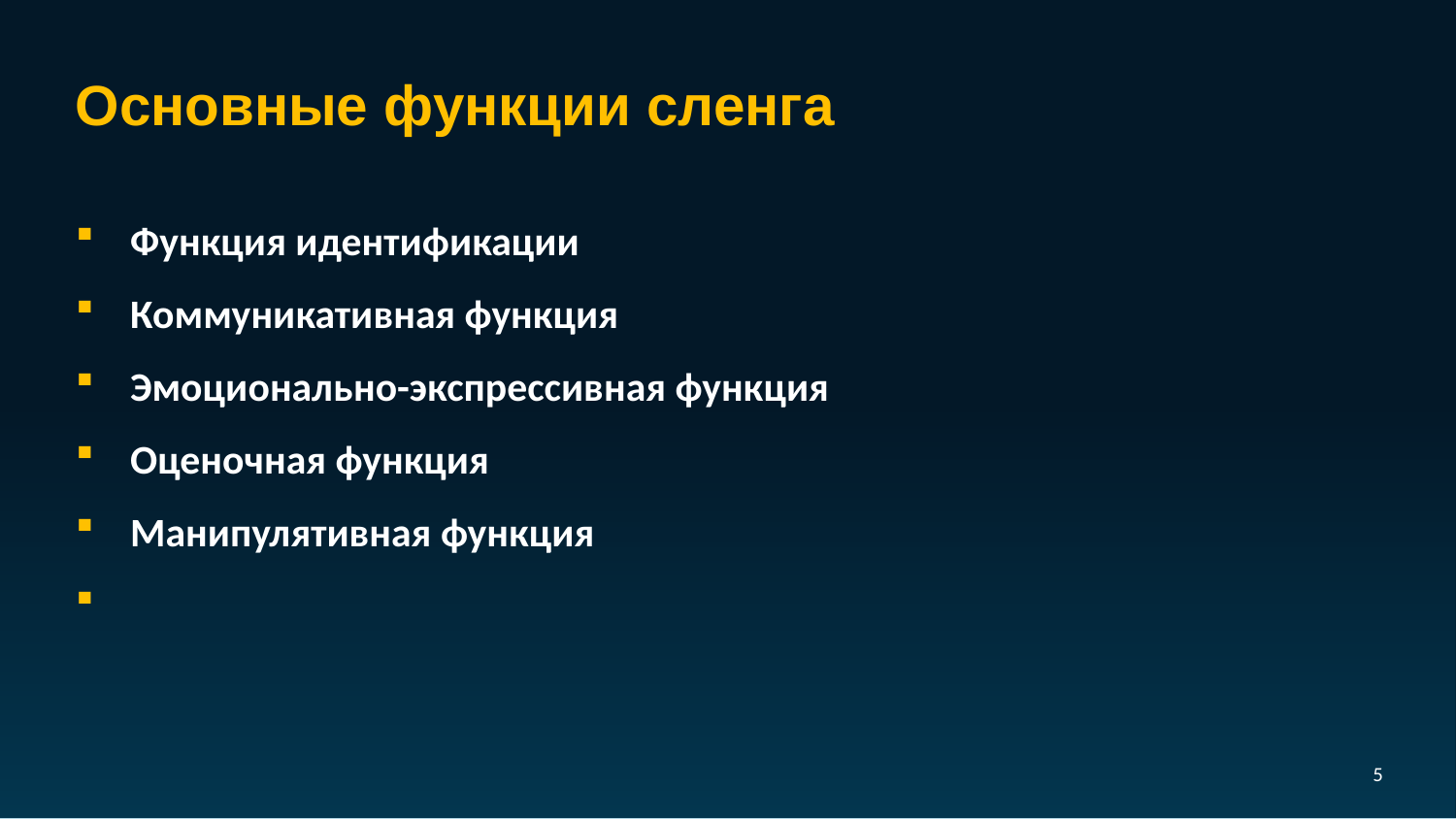

Основные функции сленга
Функция идентификации
Коммуникативная функция
Эмоционально-экспрессивная функция
Оценочная функция
Манипулятивная функция

5